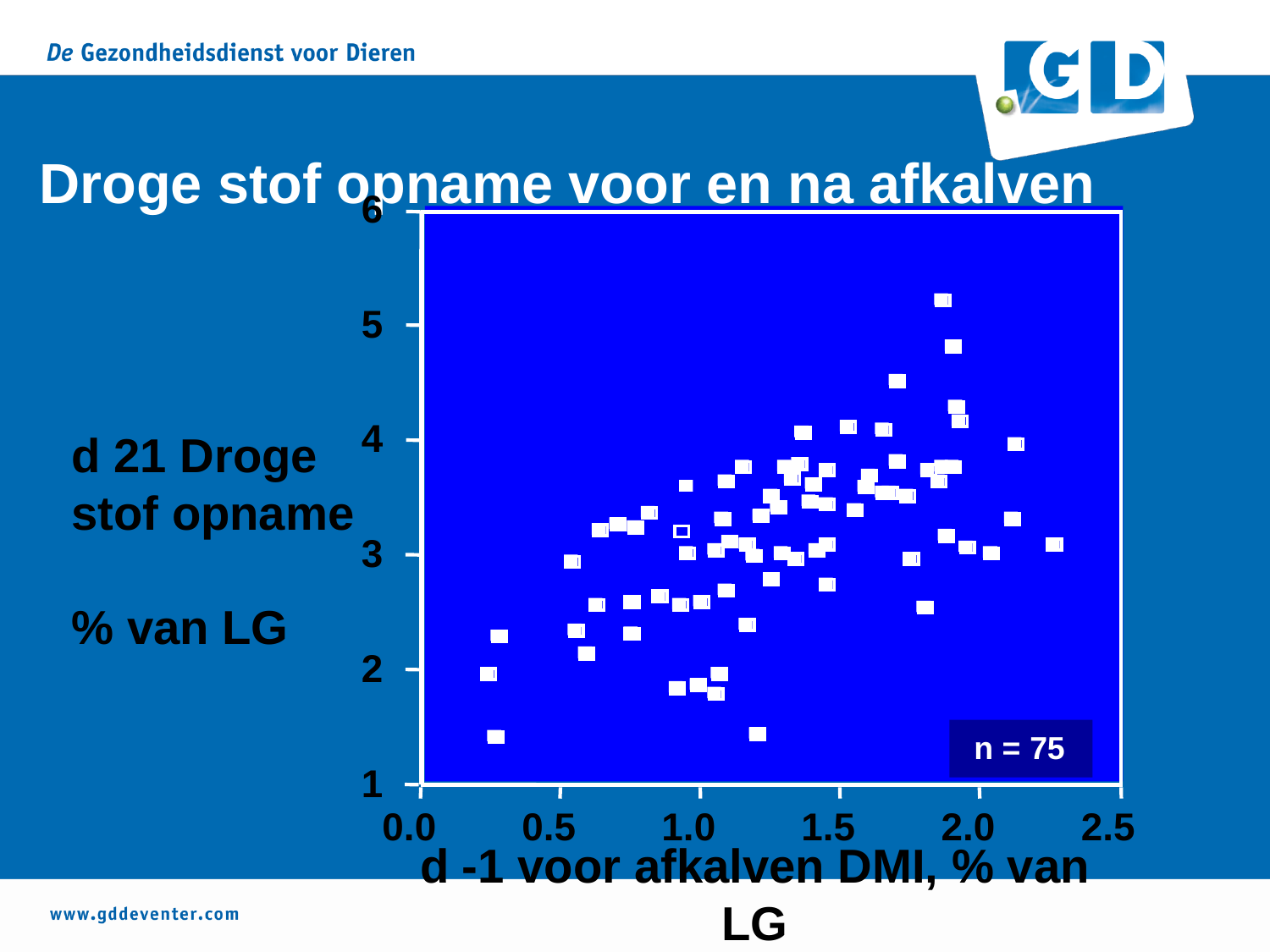

# Droge stof opname voor en na afkalven
6

5

4

d 21 Droge stof opname
% van LG

3

2

n = 75

1

0.0
0.5
1.0
1.5
2.0
2.5
d -1 voor afkalven DMI, % van LG